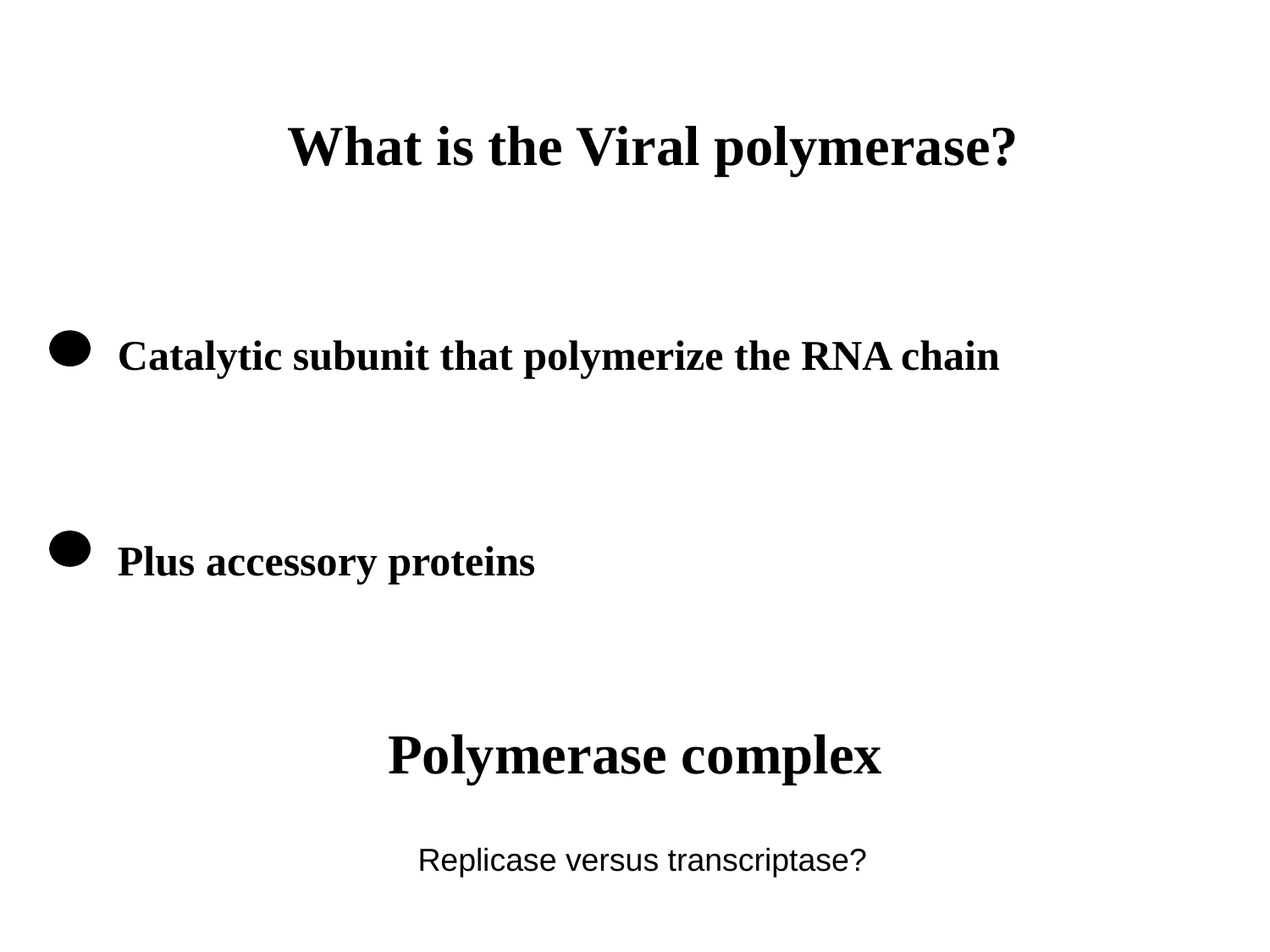

What is the Viral polymerase?
Catalytic subunit that polymerize the RNA chain

Plus accessory proteins

Polymerase complex
Replicase versus transcriptase?